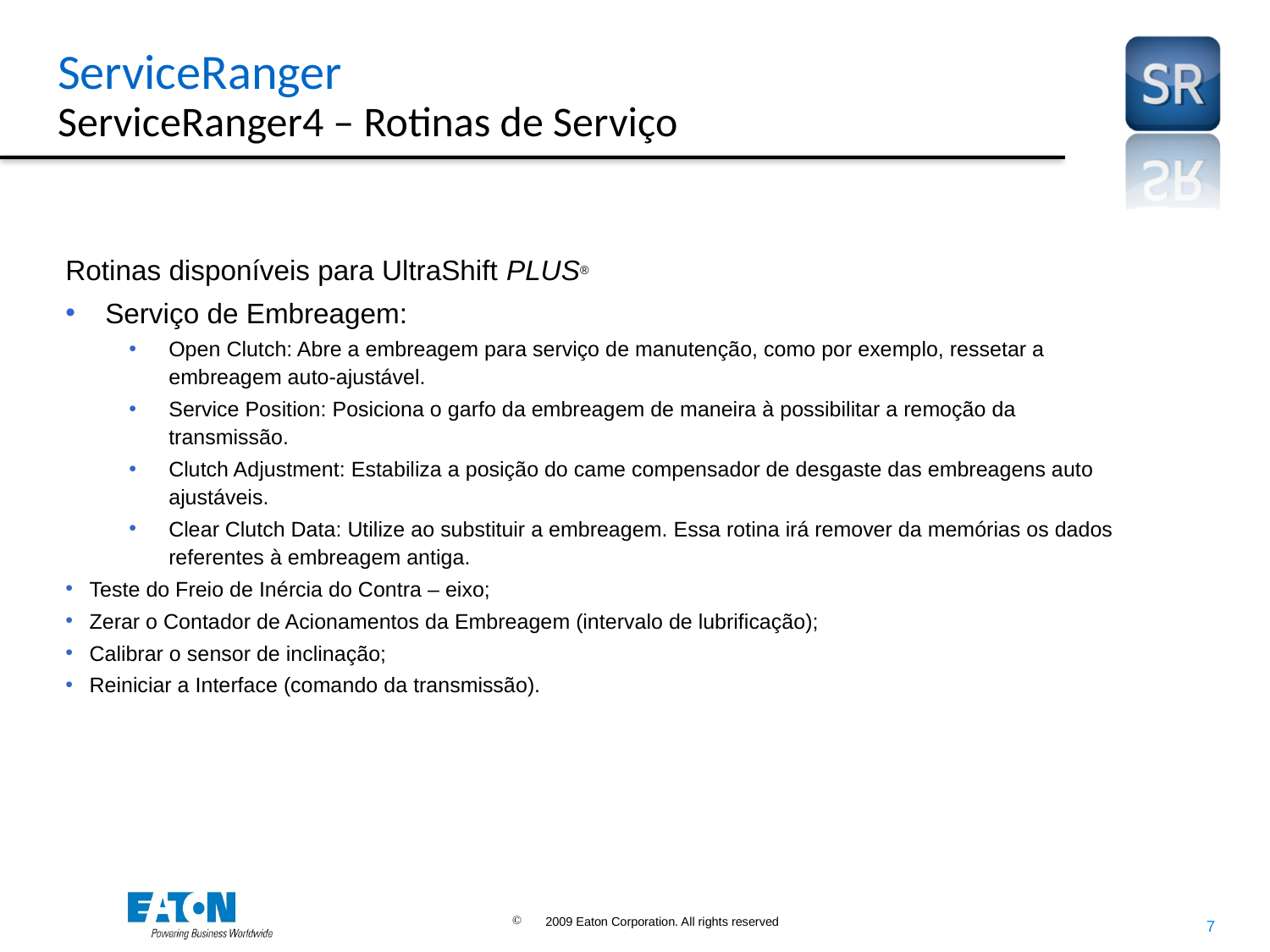

# ServiceRanger ServiceRanger4 – Rotinas de Serviço
Rotinas disponíveis para UltraShift PLUS®
Serviço de Embreagem:
Open Clutch: Abre a embreagem para serviço de manutenção, como por exemplo, ressetar a embreagem auto-ajustável.
Service Position: Posiciona o garfo da embreagem de maneira à possibilitar a remoção da transmissão.
Clutch Adjustment: Estabiliza a posição do came compensador de desgaste das embreagens auto ajustáveis.
Clear Clutch Data: Utilize ao substituir a embreagem. Essa rotina irá remover da memórias os dados referentes à embreagem antiga.
Teste do Freio de Inércia do Contra – eixo;
Zerar o Contador de Acionamentos da Embreagem (intervalo de lubrificação);
Calibrar o sensor de inclinação;
Reiniciar a Interface (comando da transmissão).